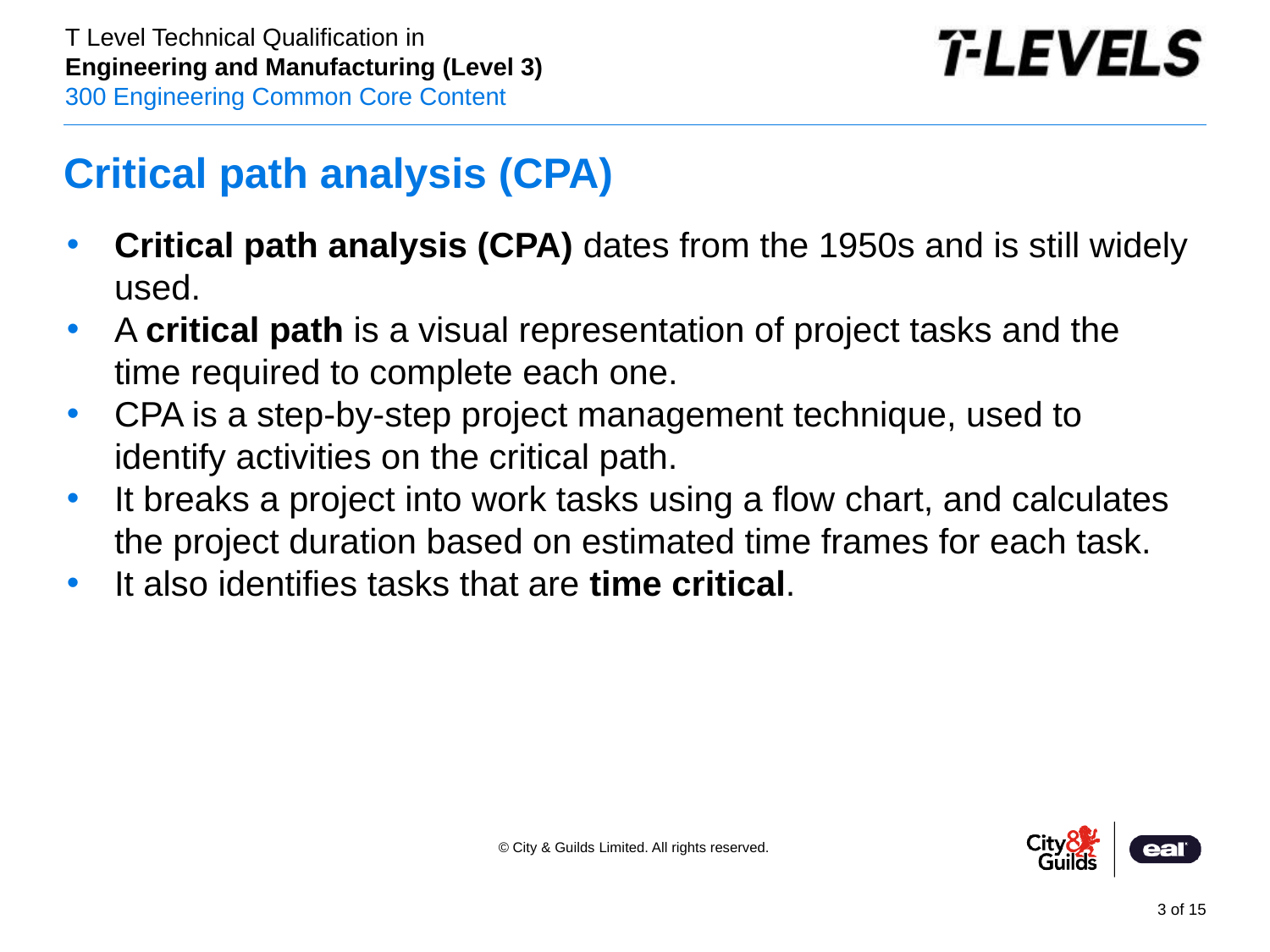

# Critical path analysis (CPA)
Critical path analysis (CPA) dates from the 1950s and is still widely used.
A critical path is a visual representation of project tasks and the time required to complete each one.
CPA is a step-by-step project management technique, used to identify activities on the critical path.
It breaks a project into work tasks using a flow chart, and calculates the project duration based on estimated time frames for each task.
It also identifies tasks that are time critical.